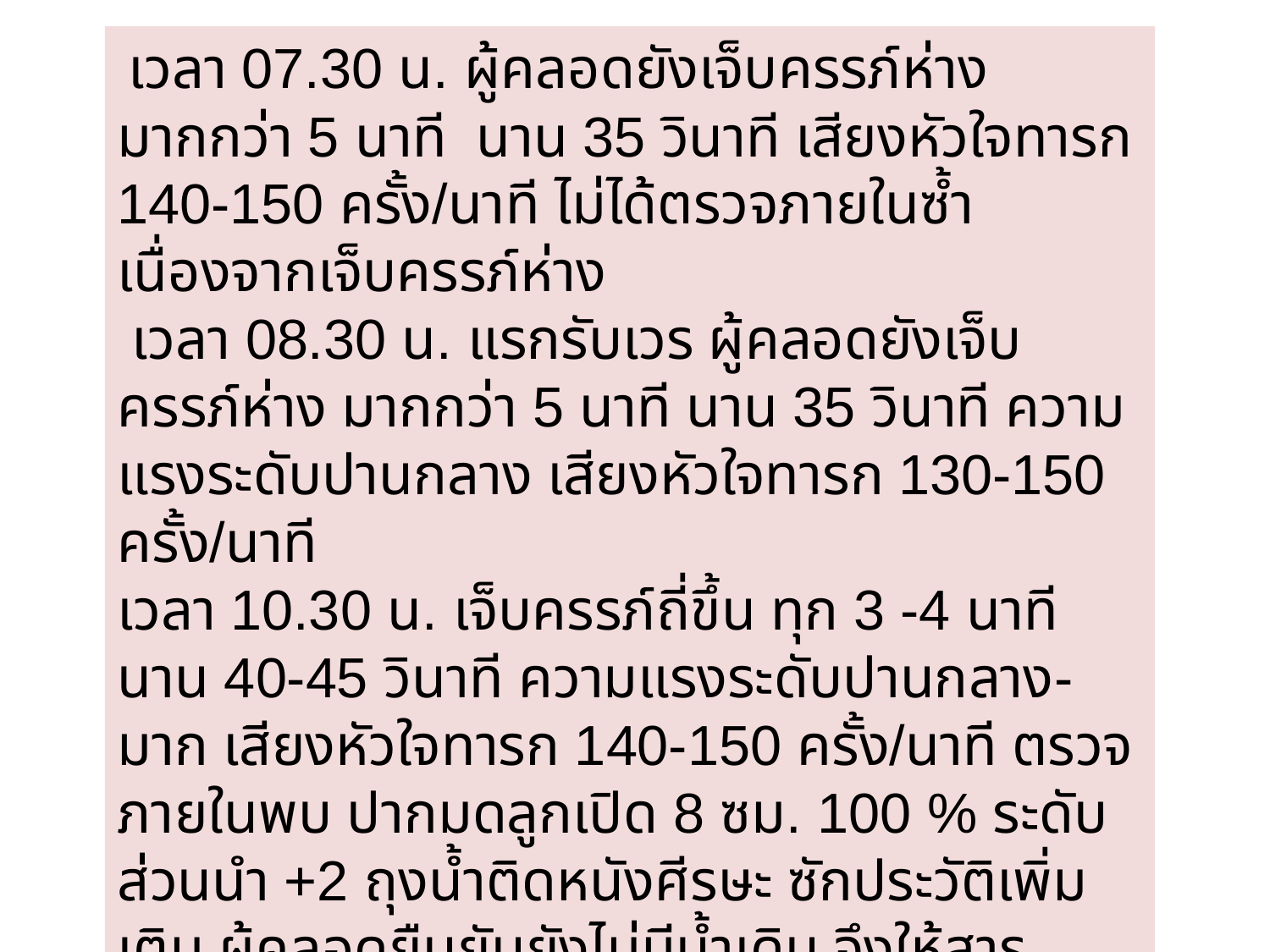

เวลา 07.30 น. ผู้คลอดยังเจ็บครรภ์ห่างมากกว่า 5 นาที  นาน 35 วินาที เสียงหัวใจทารก 140-150 ครั้ง/นาที ไม่ได้ตรวจภายในซ้ำเนื่องจากเจ็บครรภ์ห่าง
 เวลา 08.30 น. แรกรับเวร ผู้คลอดยังเจ็บครรภ์ห่าง มากกว่า 5 นาที นาน 35 วินาที ความแรงระดับปานกลาง เสียงหัวใจทารก 130-150 ครั้ง/นาที
เวลา 10.30 น. เจ็บครรภ์ถี่ขึ้น ทุก 3 -4 นาที นาน 40-45 วินาที ความแรงระดับปานกลาง-มาก เสียงหัวใจทารก 140-150 ครั้ง/นาที ตรวจภายในพบ ปากมดลูกเปิด 8 ซม. 100 % ระดับส่วนนำ +2 ถุงน้ำติดหนังศีรษะ ซักประวัติเพิ่มเติม ผู้คลอดยืนยันยังไม่มีน้ำเดิน จึงให้สารนำทางหลอดเลือดดำเป็น LRS 120 มล./ชม. งดน้ำงดอาหาร  และแนะนำนอนตะแคงซ้าย